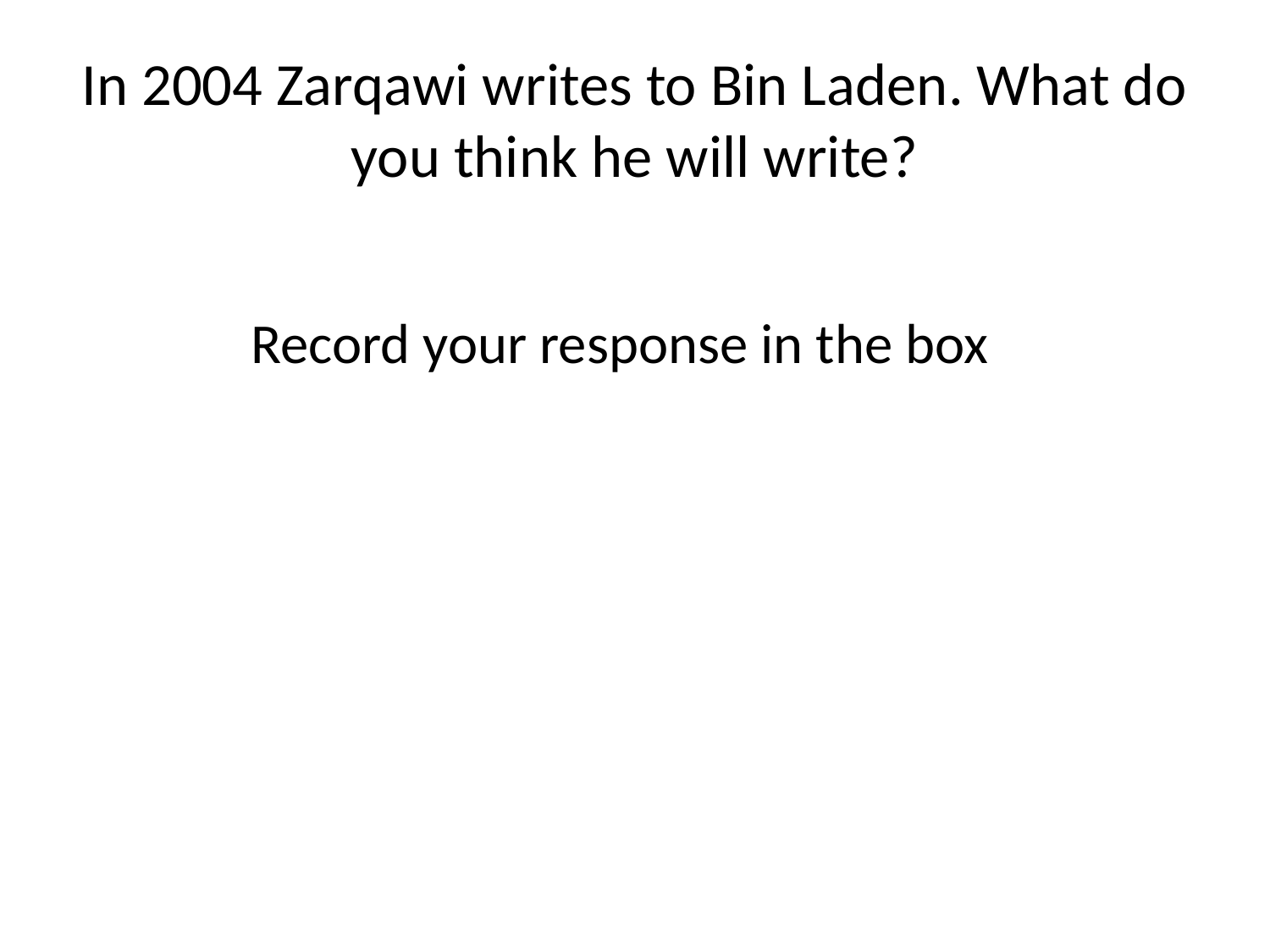

# In 2004 Zarqawi writes to Bin Laden. What do you think he will write?

		Record your response in the box